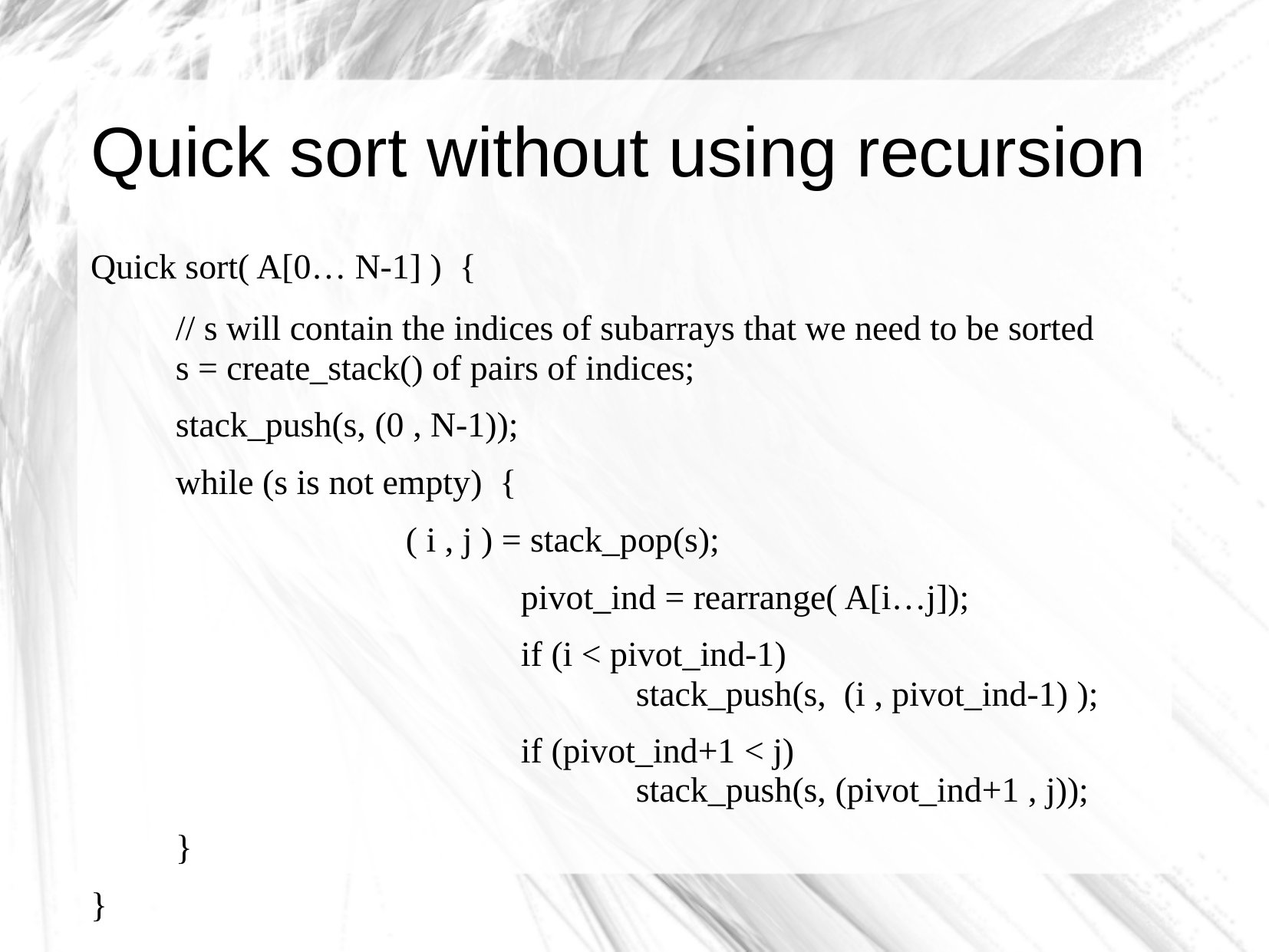

# Quick sort without using recursion
Quick sort( A[0… N-1] )  {
// s will contain the indices of subarrays that we need to be sorted
s = create_stack() of pairs of indices;
stack_push(s, (0 , N-1));
while (s is not empty)  {
		( i , j ) = stack_pop(s);
			pivot_ind = rearrange( A[i…j]);
			if (i < pivot_ind-1)
				stack_push(s,  (i , pivot_ind-1) );
			if (pivot_ind+1 < j)
				stack_push(s, (pivot_ind+1 , j));
}
}